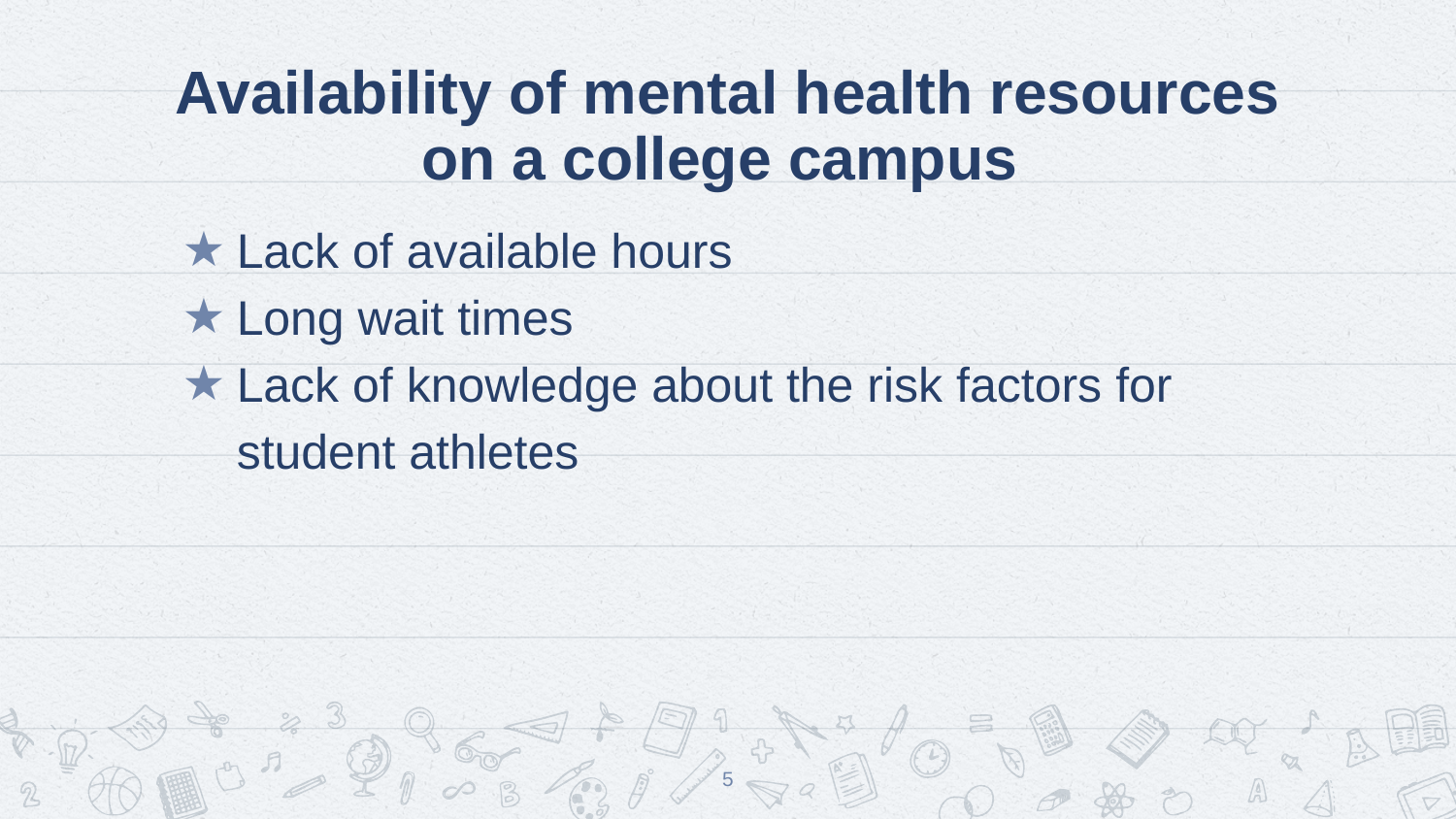

# Availability of mental health resources on a college campus
Lack of available hours
Long wait times
Lack of knowledge about the risk factors for student athletes
5